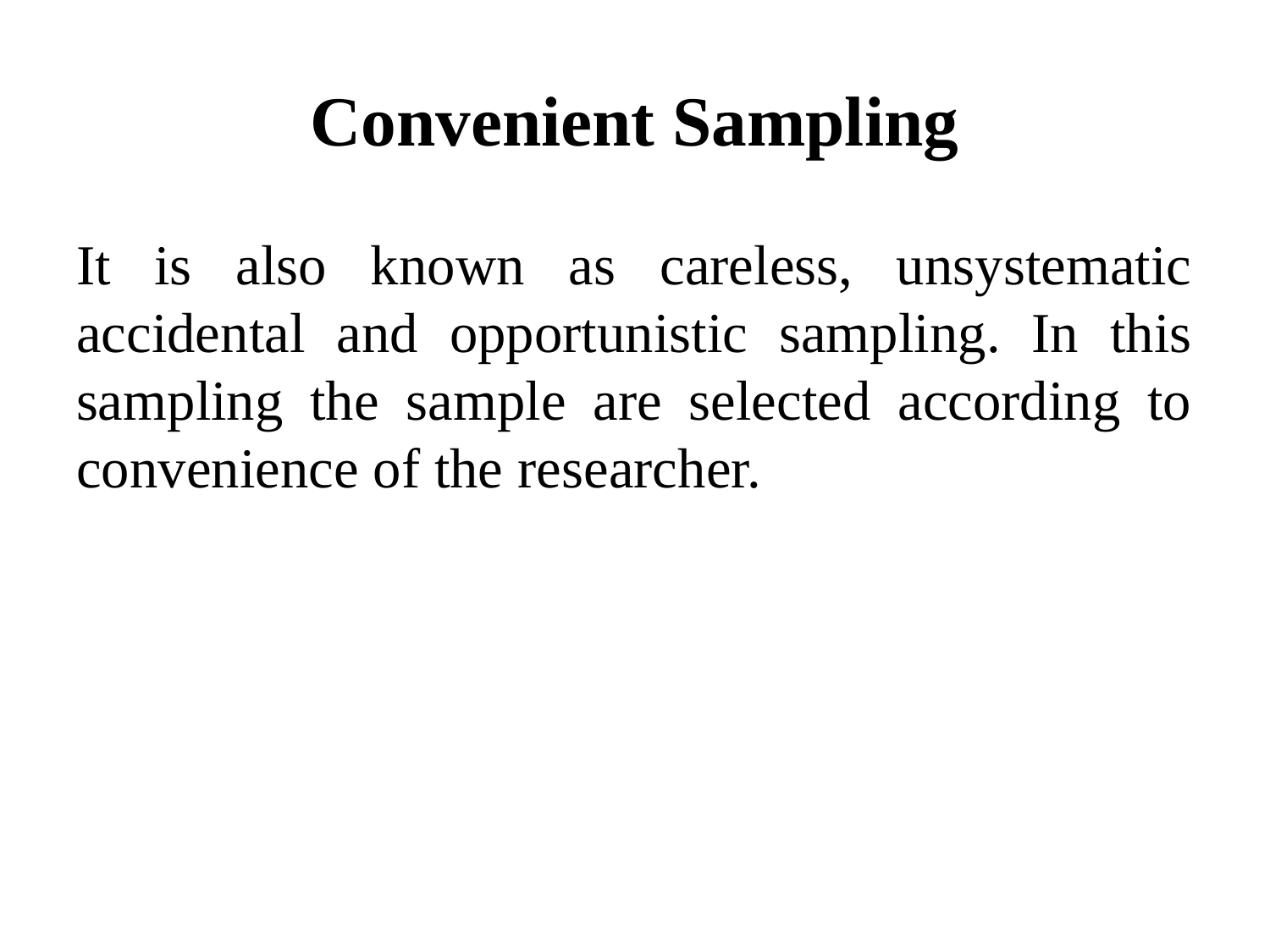

# Convenient Sampling
It is also known as careless, unsystematic accidental and opportunistic sampling. In this sampling the sample are selected according to convenience of the researcher.